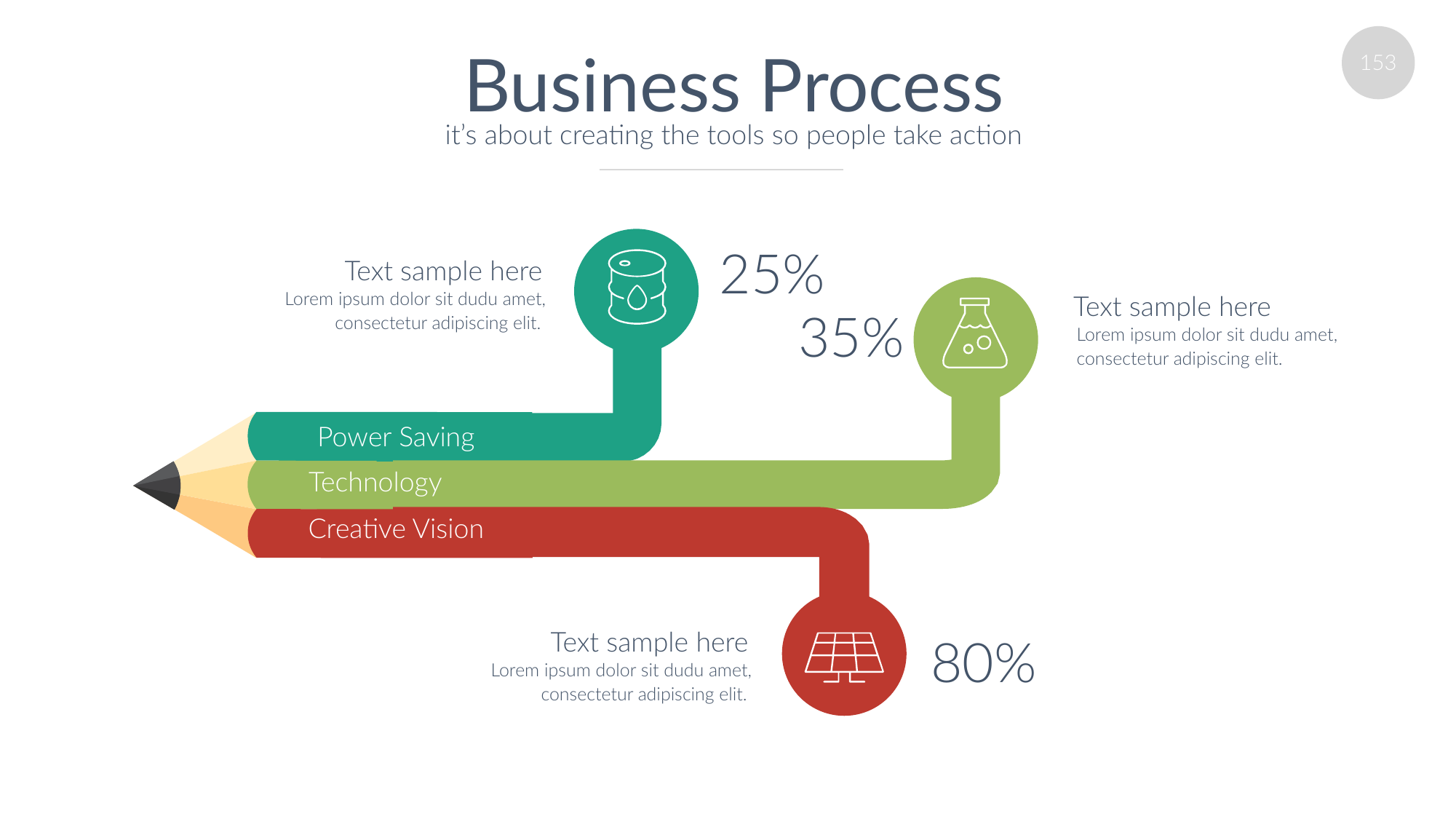

# Business Process
it’s about creating the tools so people take action

25%
Text sample here

Lorem ipsum dolor sit dudu amet, consectetur adipiscing elit.
Text sample here
Lorem ipsum dolor sit dudu amet, consectetur adipiscing elit.

35%

Power Saving

Technology

Creative Vision

Text sample here

80%
Lorem ipsum dolor sit dudu amet, consectetur adipiscing elit.